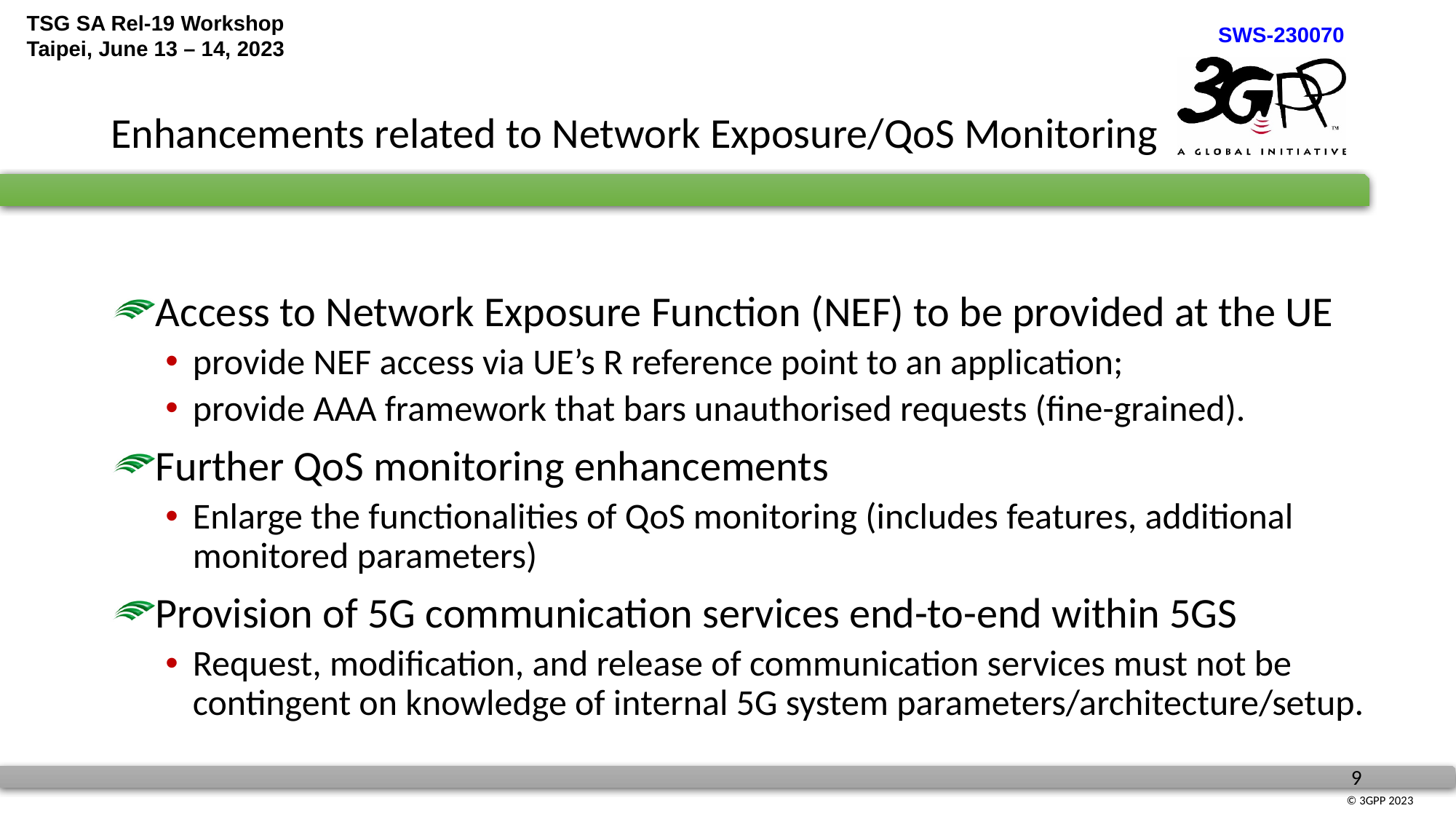

# Enhancements related to Network Exposure/QoS Monitoring

Access to Network Exposure Function (NEF) to be provided at the UE
provide NEF access via UE’s R reference point to an application;
provide AAA framework that bars unauthorised requests (fine-grained).
Further QoS monitoring enhancements
Enlarge the functionalities of QoS monitoring (includes features, additional monitored parameters)
Provision of 5G communication services end-to-end within 5GS
Request, modification, and release of communication services must not be contingent on knowledge of internal 5G system parameters/architecture/setup.